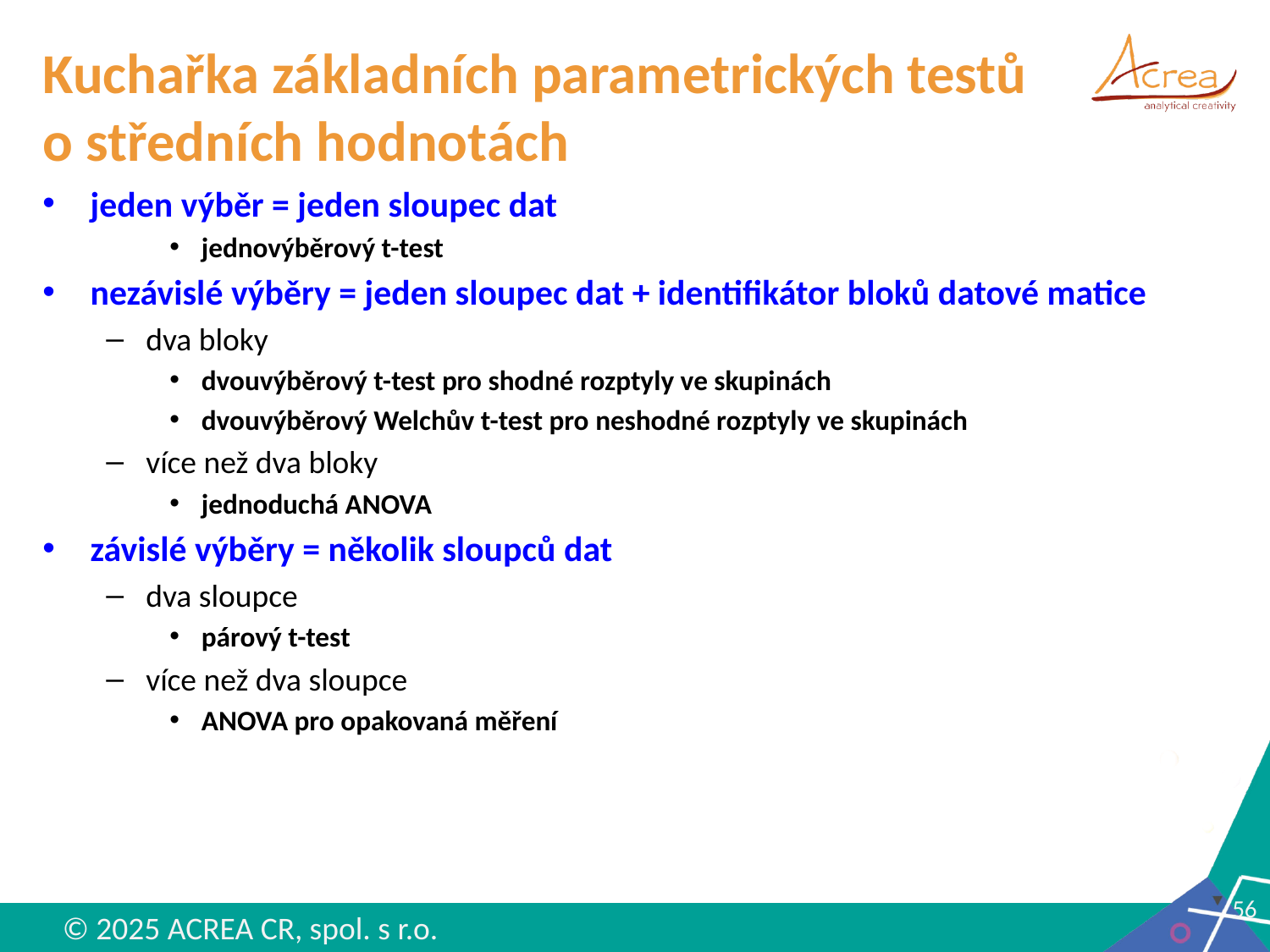

# Kuchařka základních parametrických testů o středních hodnotách
jeden výběr = jeden sloupec dat
jednovýběrový t-test
nezávislé výběry = jeden sloupec dat + identifikátor bloků datové matice
dva bloky
dvouvýběrový t-test pro shodné rozptyly ve skupinách
dvouvýběrový Welchův t-test pro neshodné rozptyly ve skupinách
více než dva bloky
jednoduchá ANOVA
závislé výběry = několik sloupců dat
dva sloupce
párový t-test
více než dva sloupce
ANOVA pro opakovaná měření
56